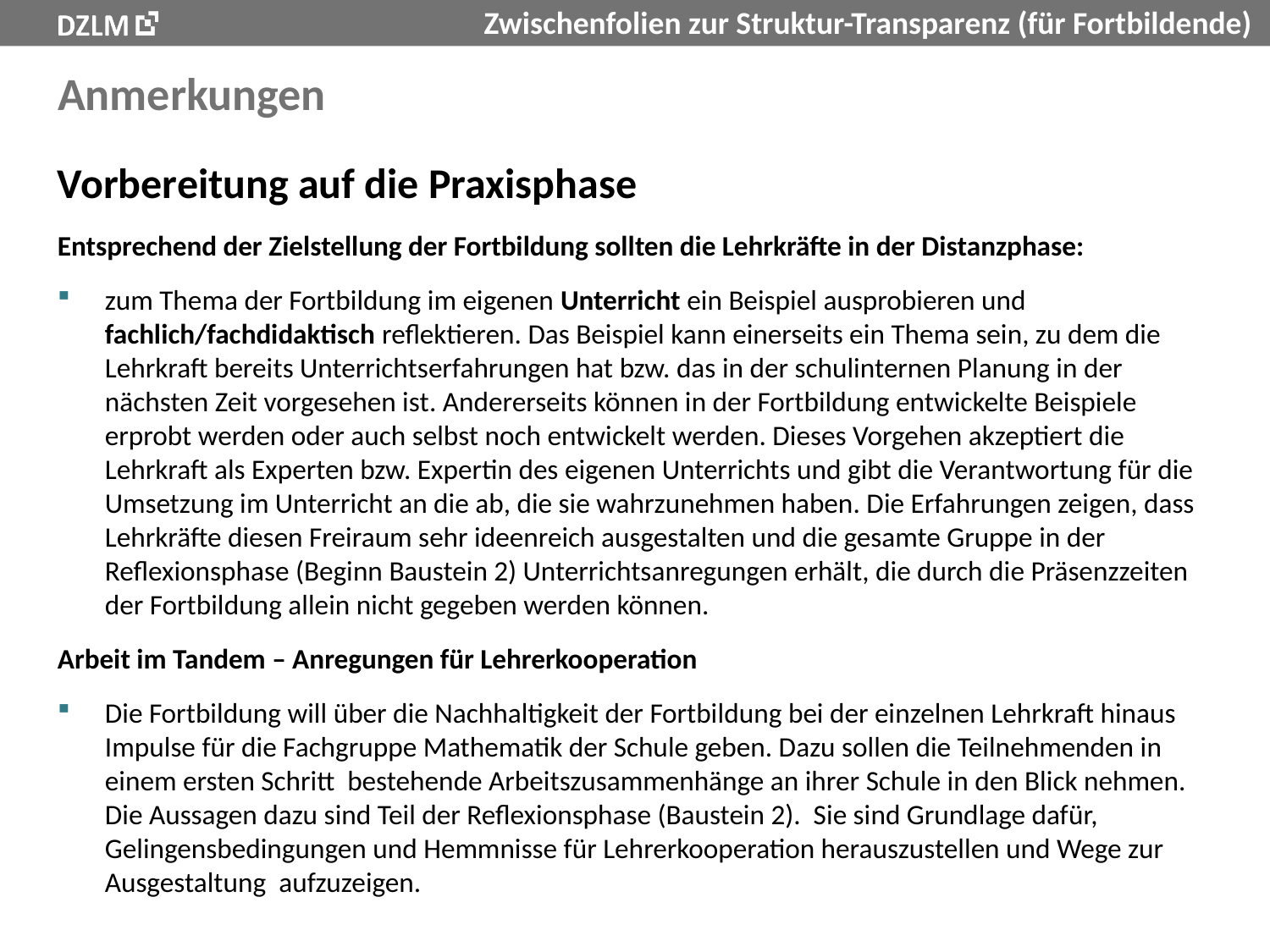

# Anmerkungen
Vorbereitung auf die Praxisphase
Entsprechend der Zielstellung der Fortbildung sollten die Lehrkräfte in der Distanzphase:
zum Thema der Fortbildung im eigenen Unterricht ein Beispiel ausprobieren und fachlich/fachdidaktisch reflektieren. Das Beispiel kann einerseits ein Thema sein, zu dem die Lehrkraft bereits Unterrichtserfahrungen hat bzw. das in der schulinternen Planung in der nächsten Zeit vorgesehen ist. Andererseits können in der Fortbildung entwickelte Beispiele erprobt werden oder auch selbst noch entwickelt werden. Dieses Vorgehen akzeptiert die Lehrkraft als Experten bzw. Expertin des eigenen Unterrichts und gibt die Verantwortung für die Umsetzung im Unterricht an die ab, die sie wahrzunehmen haben. Die Erfahrungen zeigen, dass Lehrkräfte diesen Freiraum sehr ideenreich ausgestalten und die gesamte Gruppe in der Reflexionsphase (Beginn Baustein 2) Unterrichtsanregungen erhält, die durch die Präsenzzeiten der Fortbildung allein nicht gegeben werden können.
Arbeit im Tandem – Anregungen für Lehrerkooperation
Die Fortbildung will über die Nachhaltigkeit der Fortbildung bei der einzelnen Lehrkraft hinaus Impulse für die Fachgruppe Mathematik der Schule geben. Dazu sollen die Teilnehmenden in einem ersten Schritt  bestehende Arbeitszusammenhänge an ihrer Schule in den Blick nehmen. Die Aussagen dazu sind Teil der Reflexionsphase (Baustein 2).  Sie sind Grundlage dafür, Gelingensbedingungen und Hemmnisse für Lehrerkooperation herauszustellen und Wege zur Ausgestaltung  aufzuzeigen.